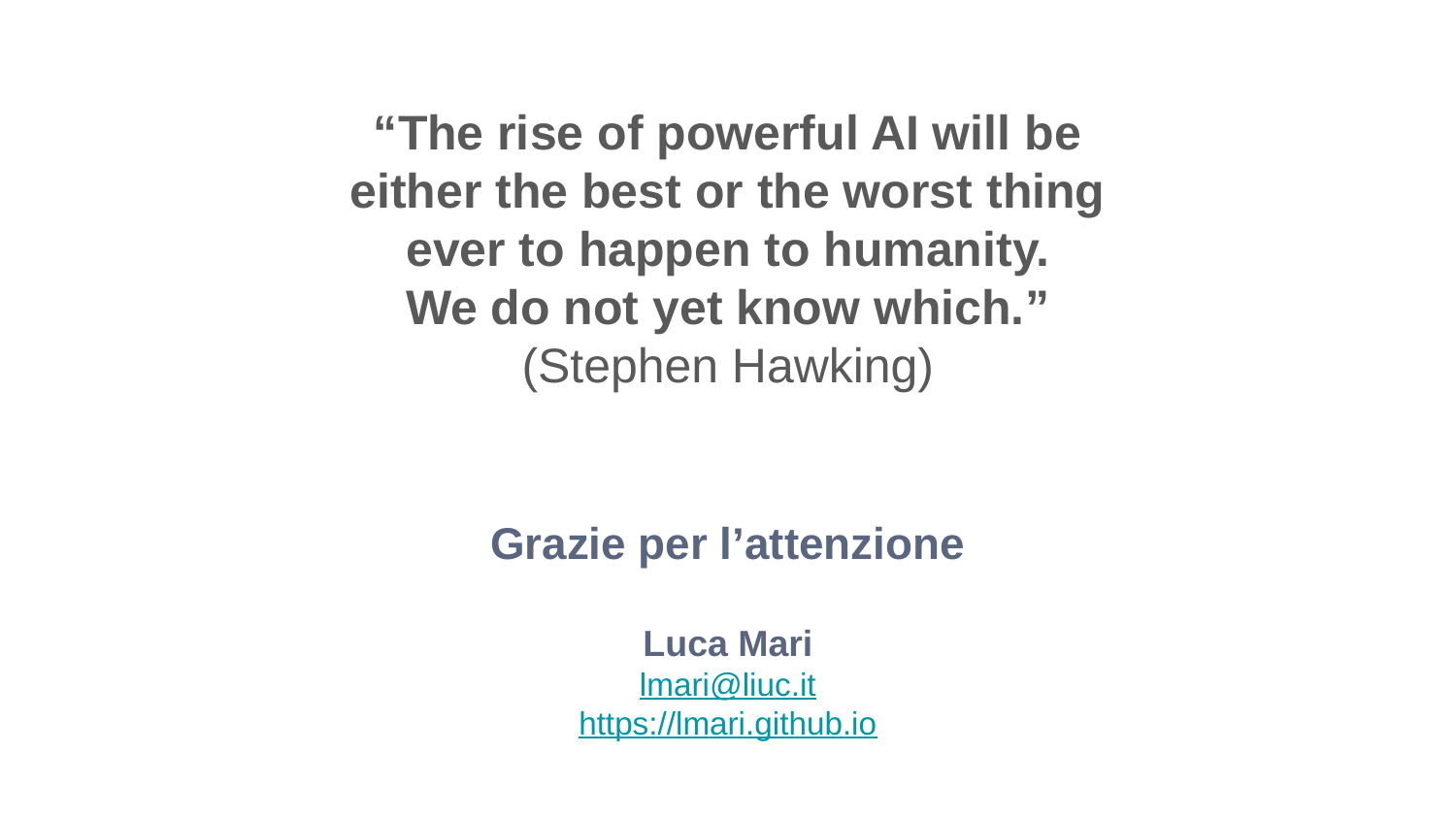

“The rise of powerful AI will be
either the best or the worst thing
ever to happen to humanity.
We do not yet know which.”
(Stephen Hawking)
Grazie per l’attenzione

Luca Mari
lmari@liuc.it
https://lmari.github.io